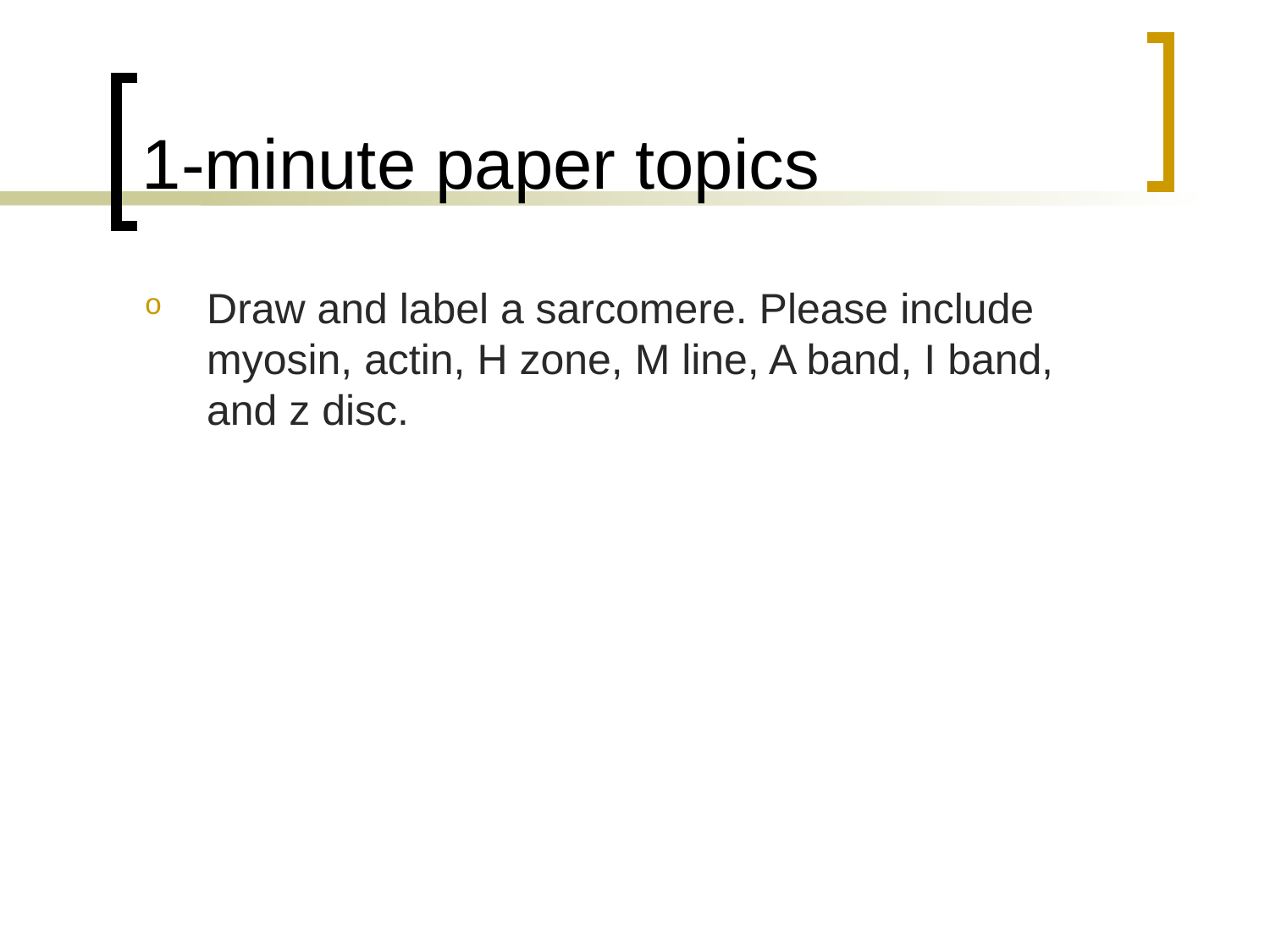

# 1-minute paper topics
Draw and label a sarcomere. Please include myosin, actin, H zone, M line, A band, I band, and z disc.